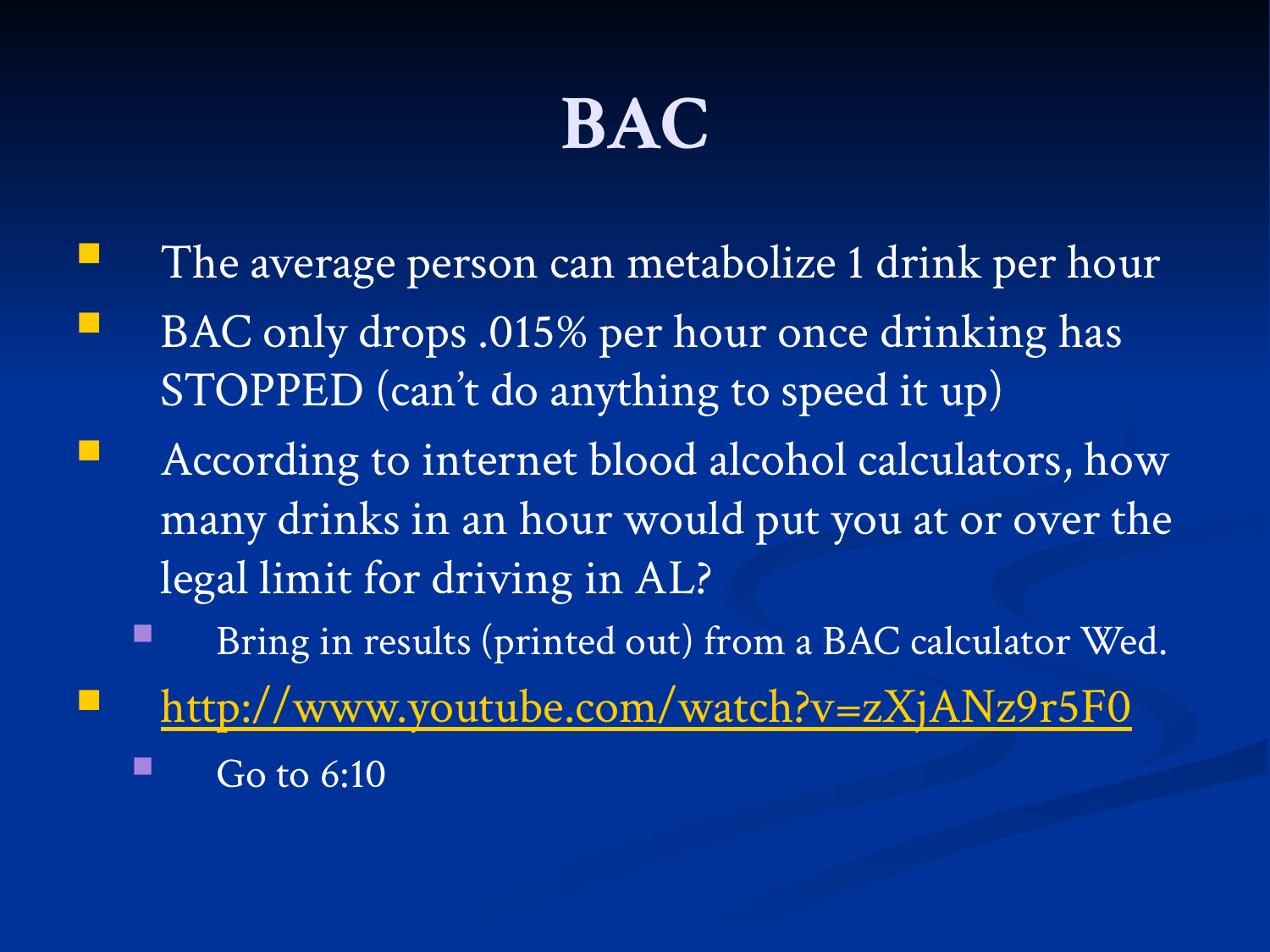

# BAC
The average person can metabolize 1 drink per hour
BAC only drops .015% per hour once drinking has STOPPED (can’t do anything to speed it up)
According to internet blood alcohol calculators, how many drinks in an hour would put you at or over the legal limit for driving in AL?
Bring in results (printed out) from a BAC calculator Wed.
http://www.youtube.com/watch?v=zXjANz9r5F0
Go to 6:10